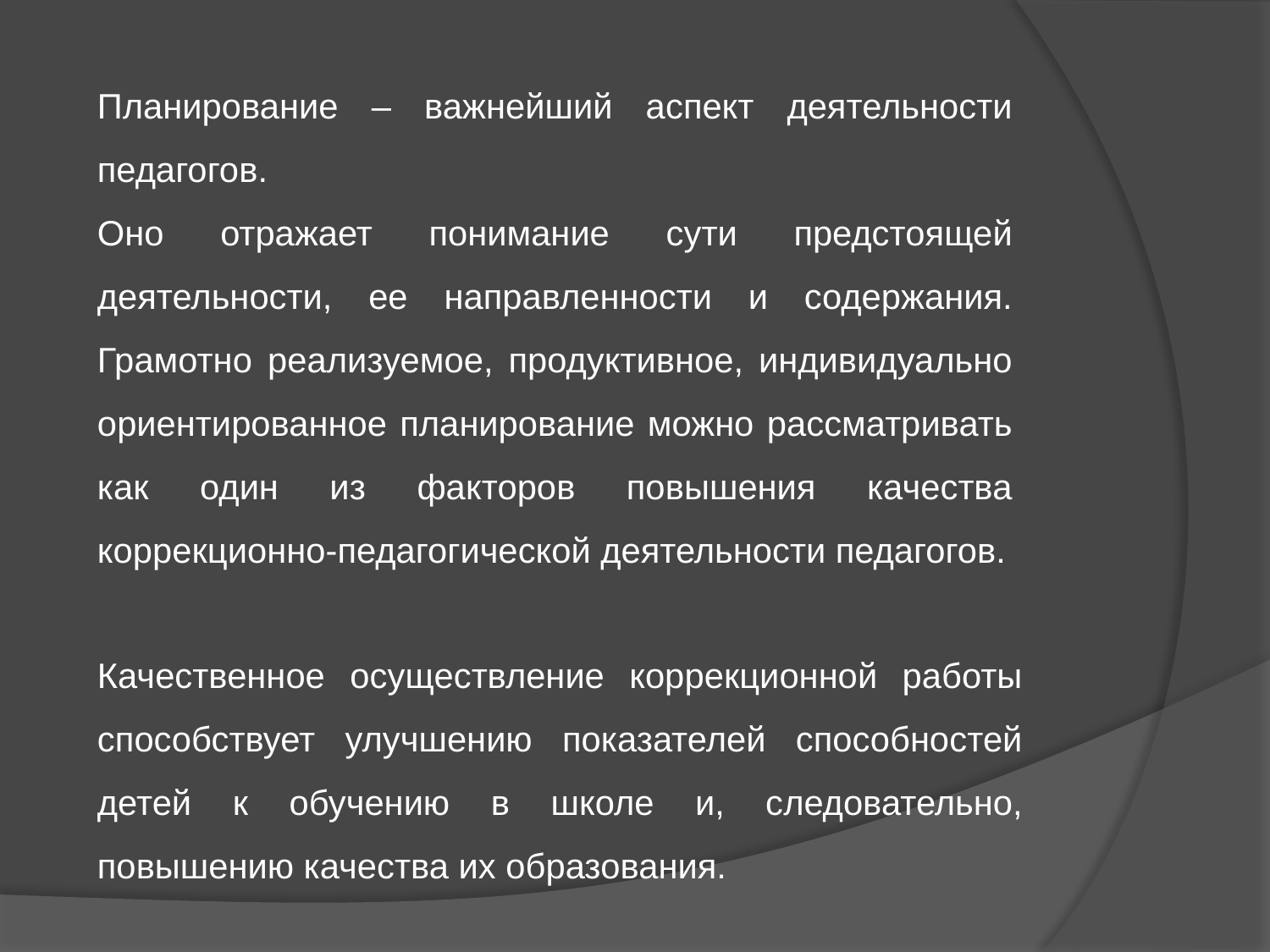

Планирование – важнейший аспект деятельности педагогов.
Оно отражает понимание сути предстоящей деятельности, ее направленности и содержания. Грамотно реализуемое, продуктивное, индивидуально ориентированное планирование можно рассматривать как один из факторов повышения качества коррекционно-педагогической деятельности педагогов.
Качественное осуществление коррекционной работы способствует улучшению показателей способностей детей к обучению в школе и, следовательно, повышению качества их образования.